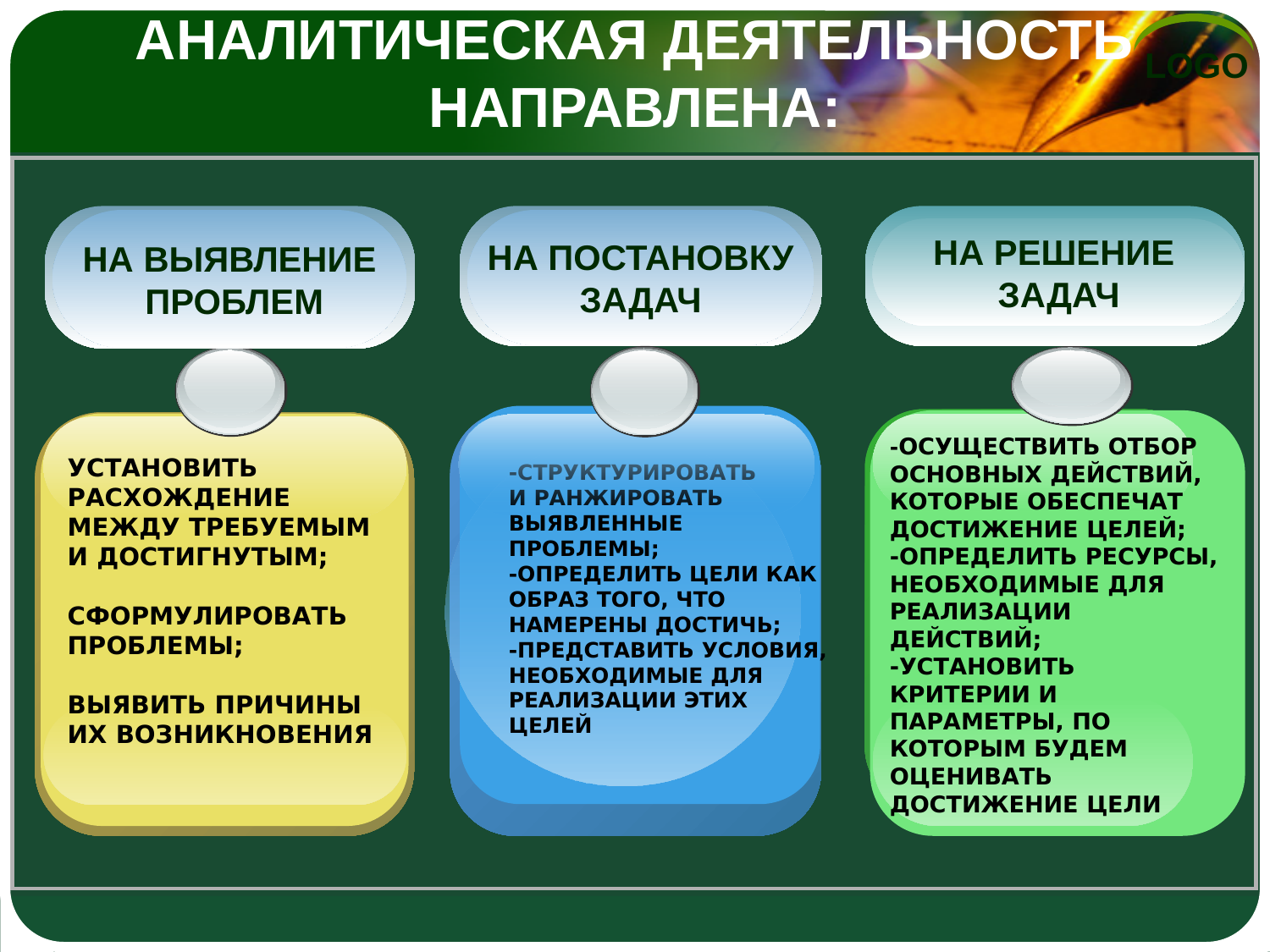

# АНАЛИТИЧЕСКАЯ ДЕЯТЕЛЬНОСТЬ НАПРАВЛЕНА:

НА ВЫЯВЛЕНИЕ
 ПРОБЛЕМ

УСТАНОВИТЬ РАСХОЖДЕНИЕ МЕЖДУ ТРЕБУЕМЫМ И ДОСТИГНУТЫМ;

СФОРМУЛИРОВАТЬ ПРОБЛЕМЫ;

ВЫЯВИТЬ ПРИЧИНЫ ИХ ВОЗНИКНОВЕНИЯ

НА ПОСТАНОВКУ
ЗАДАЧ

-СТРУКТУРИРОВАТЬ
И РАНЖИРОВАТЬ
ВЫЯВЛЕННЫЕ
ПРОБЛЕМЫ;
-ОПРЕДЕЛИТЬ ЦЕЛИ КАК
ОБРАЗ ТОГО, ЧТО
НАМЕРЕНЫ ДОСТИЧЬ;
-ПРЕДСТАВИТЬ УСЛОВИЯ,
НЕОБХОДИМЫЕ ДЛЯ
РЕАЛИЗАЦИИ ЭТИХ
ЦЕЛЕЙ

НА РЕШЕНИЕ
ЗАДАЧ

-ОСУЩЕСТВИТЬ ОТБОР ОСНОВНЫХ ДЕЙСТВИЙ, КОТОРЫЕ ОБЕСПЕЧАТ ДОСТИЖЕНИЕ ЦЕЛЕЙ;
-ОПРЕДЕЛИТЬ РЕСУРСЫ, НЕОБХОДИМЫЕ ДЛЯ РЕАЛИЗАЦИИ ДЕЙСТВИЙ;
-УСТАНОВИТЬ КРИТЕРИИ И ПАРАМЕТРЫ, ПО КОТОРЫМ БУДЕМ ОЦЕНИВАТЬ ДОСТИЖЕНИЕ ЦЕЛИ